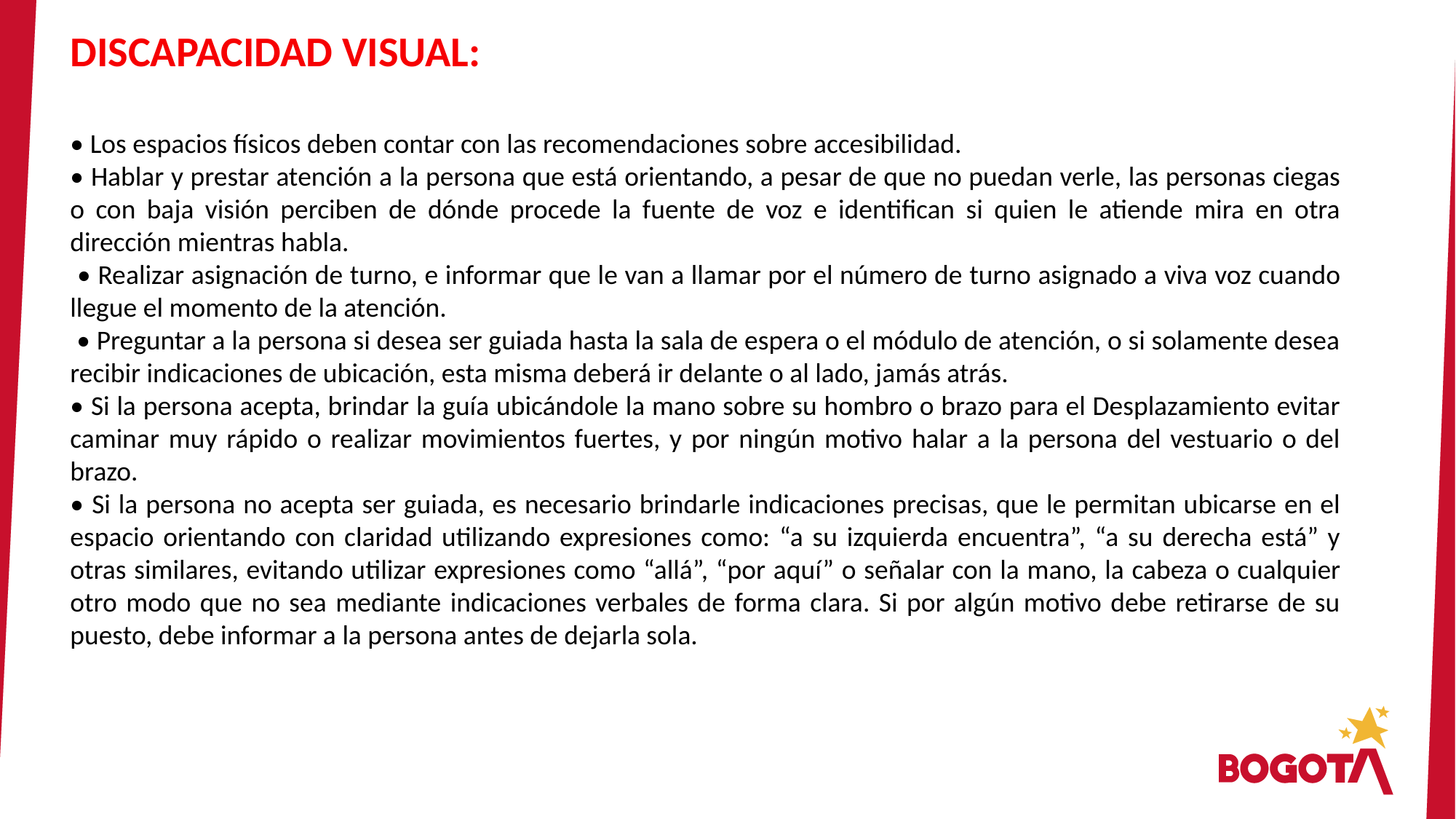

DISCAPACIDAD VISUAL:

• Los espacios físicos deben contar con las recomendaciones sobre accesibilidad.
• Hablar y prestar atención a la persona que está orientando, a pesar de que no puedan verle, las personas ciegas o con baja visión perciben de dónde procede la fuente de voz e identifican si quien le atiende mira en otra dirección mientras habla.
 • Realizar asignación de turno, e informar que le van a llamar por el número de turno asignado a viva voz cuando llegue el momento de la atención.
 • Preguntar a la persona si desea ser guiada hasta la sala de espera o el módulo de atención, o si solamente desea recibir indicaciones de ubicación, esta misma deberá ir delante o al lado, jamás atrás.
• Si la persona acepta, brindar la guía ubicándole la mano sobre su hombro o brazo para el Desplazamiento evitar caminar muy rápido o realizar movimientos fuertes, y por ningún motivo halar a la persona del vestuario o del brazo.
• Si la persona no acepta ser guiada, es necesario brindarle indicaciones precisas, que le permitan ubicarse en el espacio orientando con claridad utilizando expresiones como: “a su izquierda encuentra”, “a su derecha está” y otras similares, evitando utilizar expresiones como “allá”, “por aquí” o señalar con la mano, la cabeza o cualquier otro modo que no sea mediante indicaciones verbales de forma clara. Si por algún motivo debe retirarse de su puesto, debe informar a la persona antes de dejarla sola.